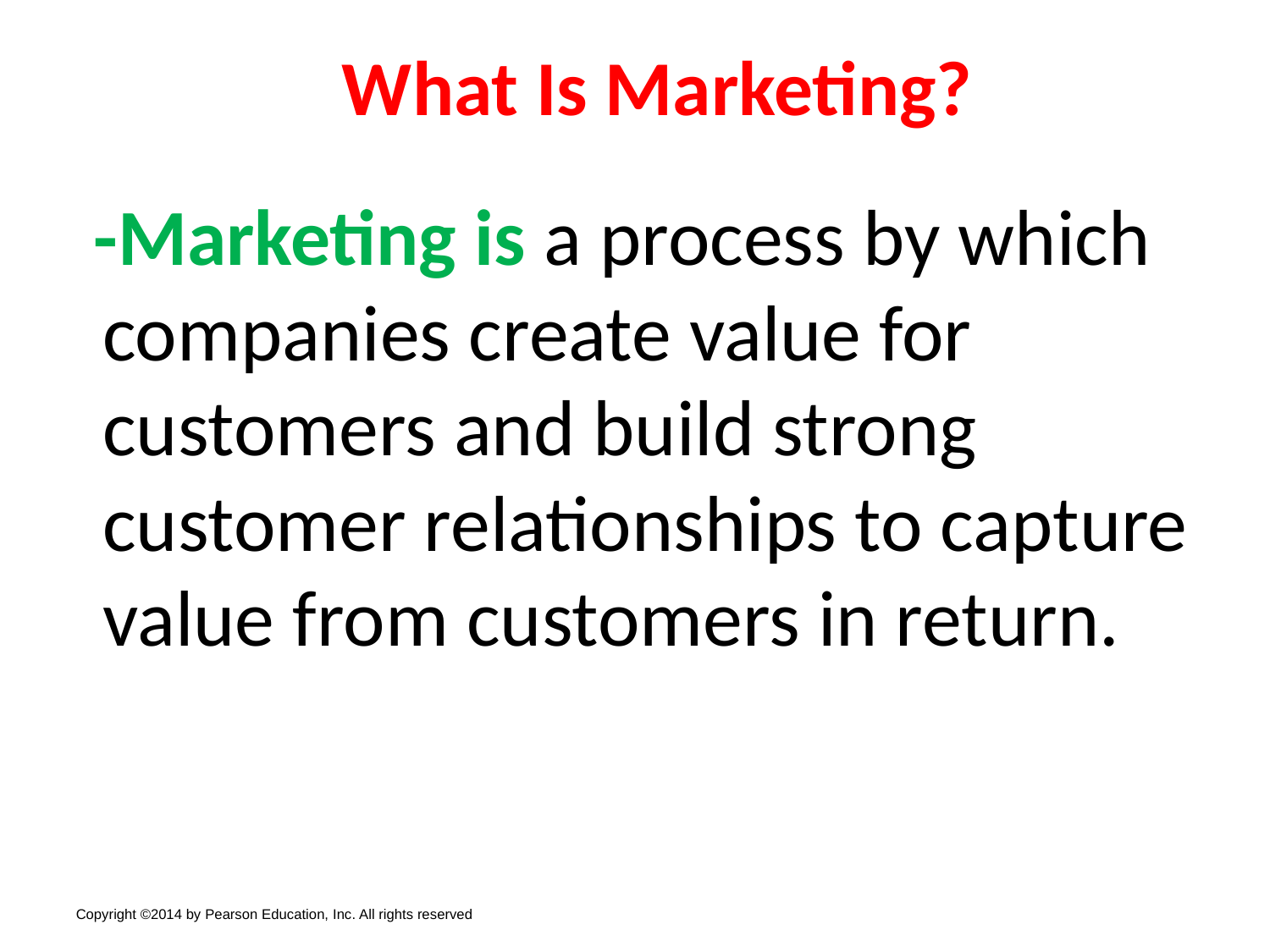

# What Is Marketing?
-Marketing is a process by which companies create value for customers and build strong customer relationships to capture value from customers in return.

Copyright ©2014 by Pearson Education, Inc. All rights reserved